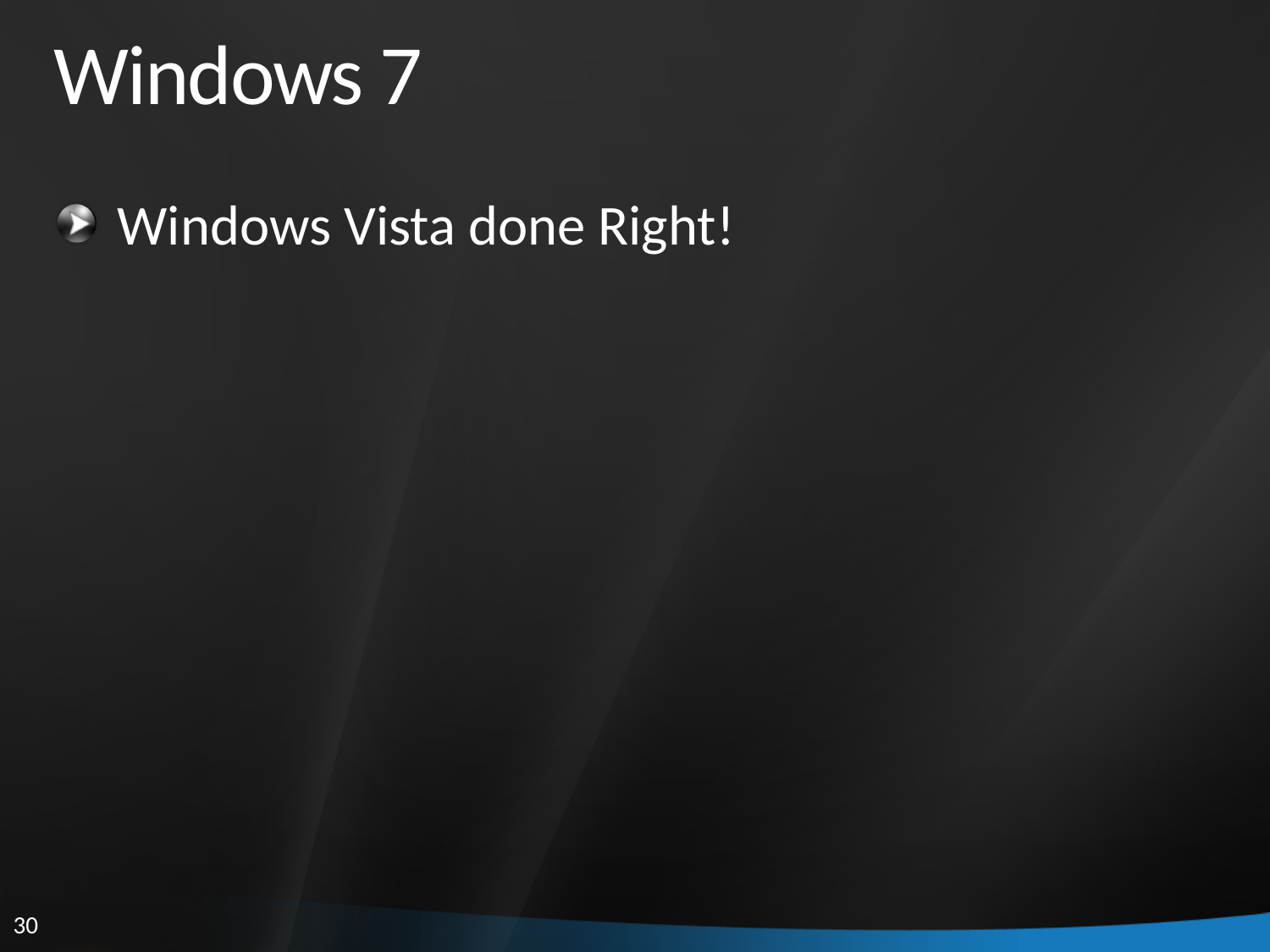

# Windows 7
Windows Vista done Right!